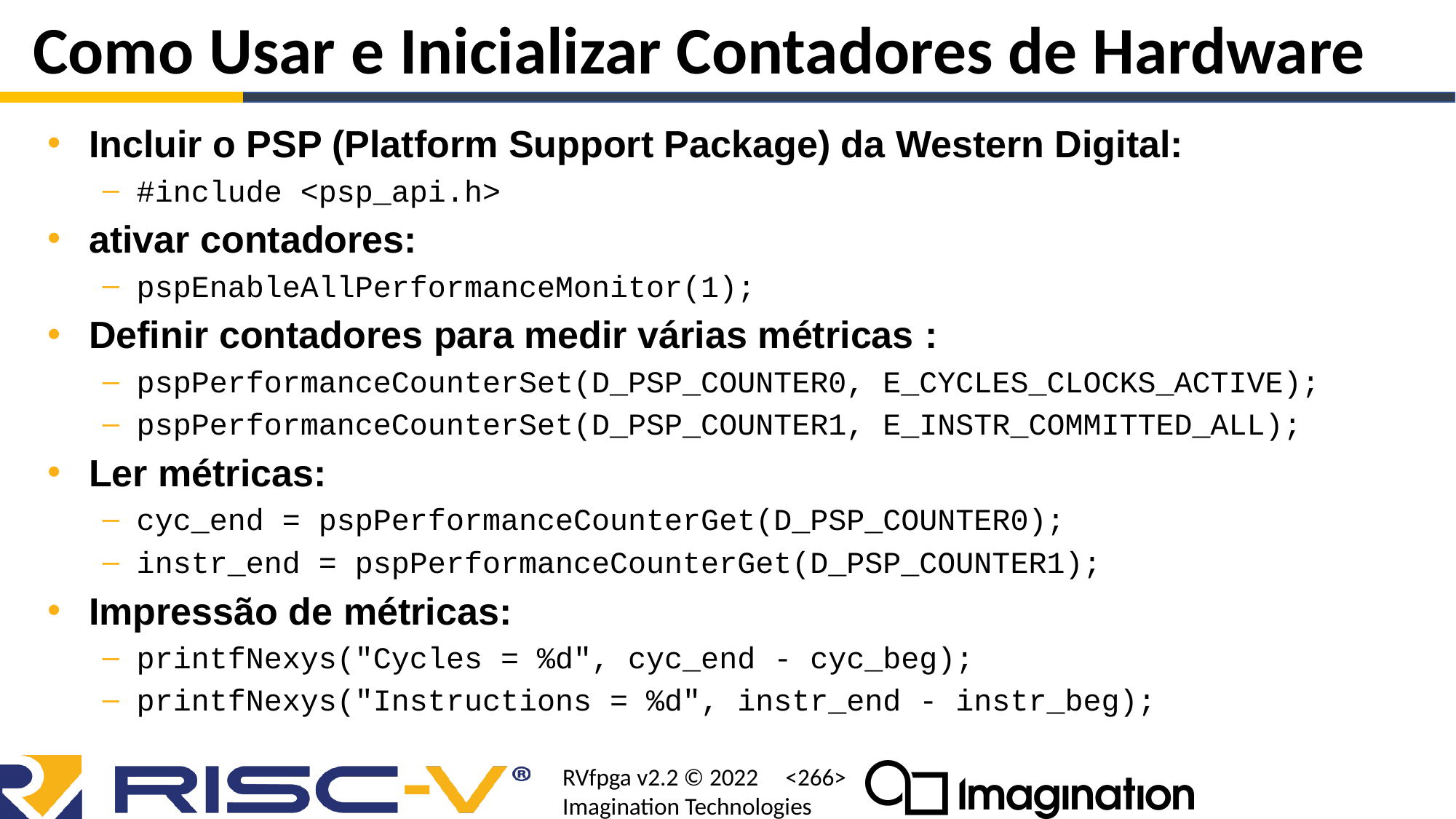

# Como Usar e Inicializar Contadores de Hardware
Incluir o PSP (Platform Support Package) da Western Digital:
#include <psp_api.h>
ativar contadores:
pspEnableAllPerformanceMonitor(1);
Definir contadores para medir várias métricas :
pspPerformanceCounterSet(D_PSP_COUNTER0, E_CYCLES_CLOCKS_ACTIVE);
pspPerformanceCounterSet(D_PSP_COUNTER1, E_INSTR_COMMITTED_ALL);
Ler métricas:
cyc_end = pspPerformanceCounterGet(D_PSP_COUNTER0);
instr_end = pspPerformanceCounterGet(D_PSP_COUNTER1);
Impressão de métricas:
printfNexys("Cycles = %d", cyc_end - cyc_beg);
printfNexys("Instructions = %d", instr_end - instr_beg);